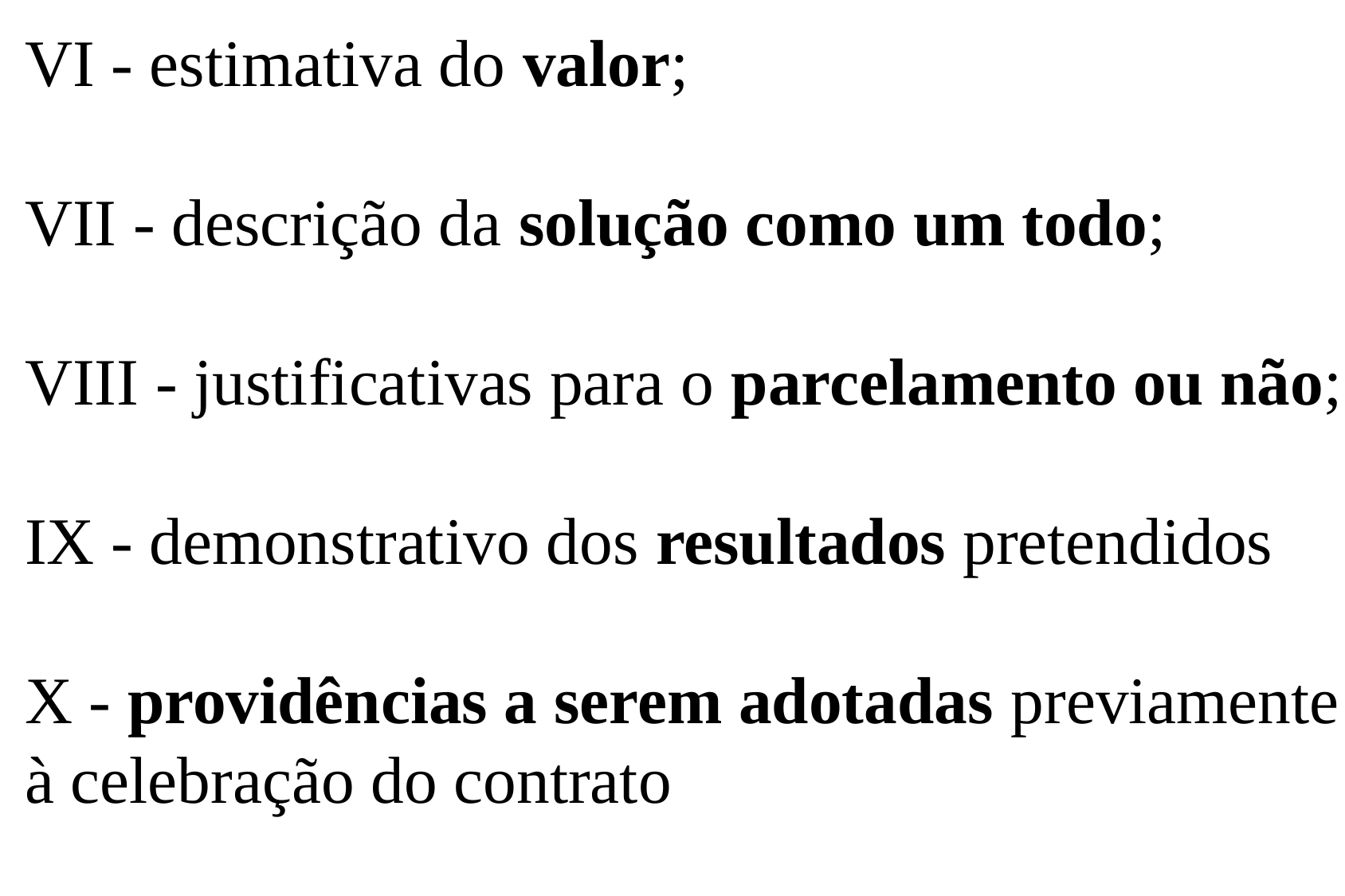

# VI - estimativa do valor; VII - descrição da solução como um todo; VIII - justificativas para o parcelamento ou não; IX - demonstrativo dos resultados pretendidos X - providências a serem adotadas previamente à celebração do contrato